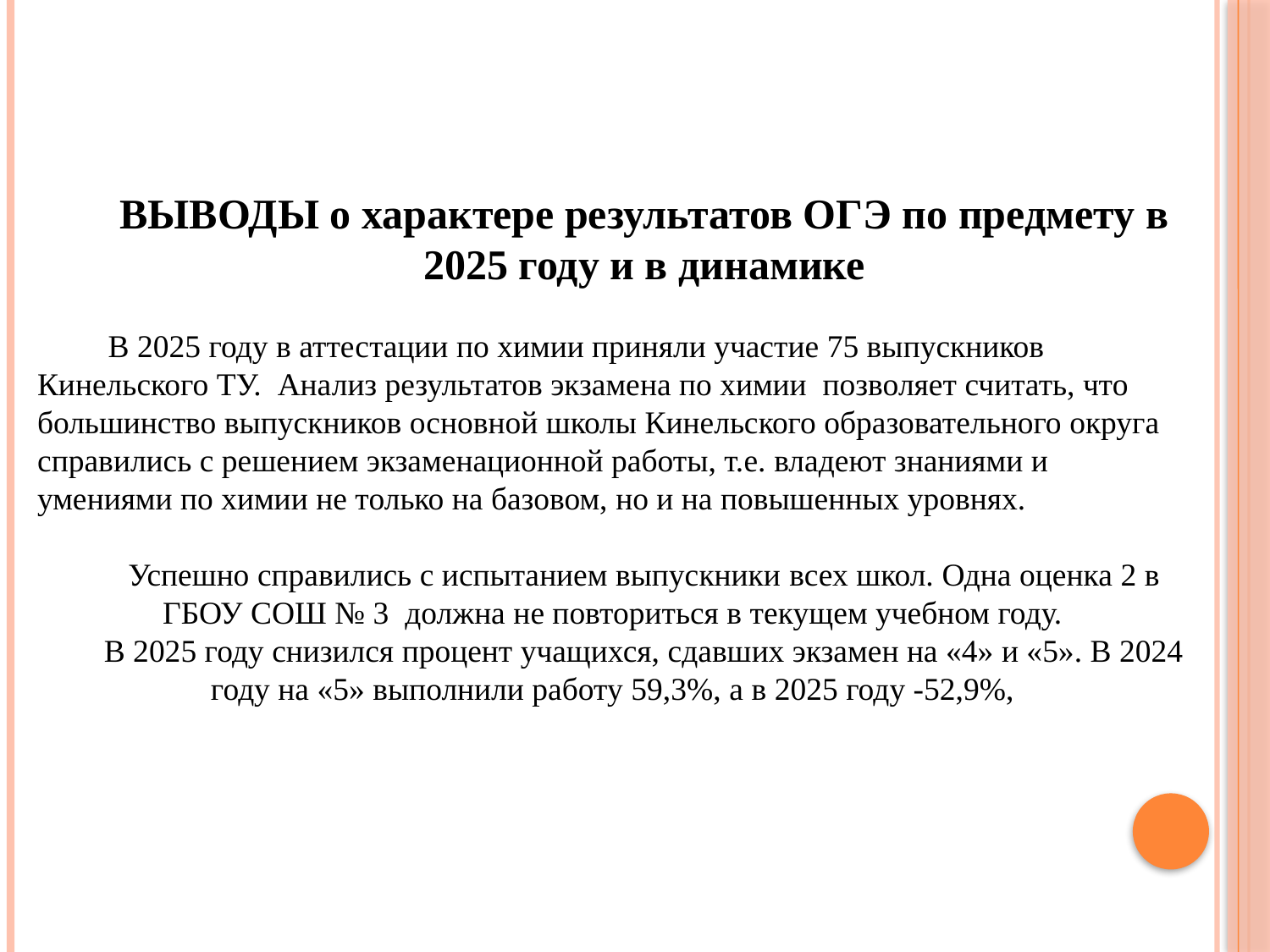

ВЫВОДЫ о характере результатов ОГЭ по предмету в 2025 году и в динамике

 В 2025 году в аттестации по химии приняли участие 75 выпускников  Кинельского ТУ.  Анализ результатов экзамена по химии  позволяет считать, что большинство выпускников основной школы Кинельского образовательного округа справились с решением экзаменационной работы, т.е. владеют знаниями и умениями по химии не только на базовом, но и на повышенных уровнях.

Успешно справились с испытанием выпускники всех школ. Одна оценка 2 в ГБОУ СОШ № 3  должна не повториться в текущем учебном году.
В 2025 году снизился процент учащихся, сдавших экзамен на «4» и «5». В 2024 году на «5» выполнили работу 59,3%, а в 2025 году -52,9%,